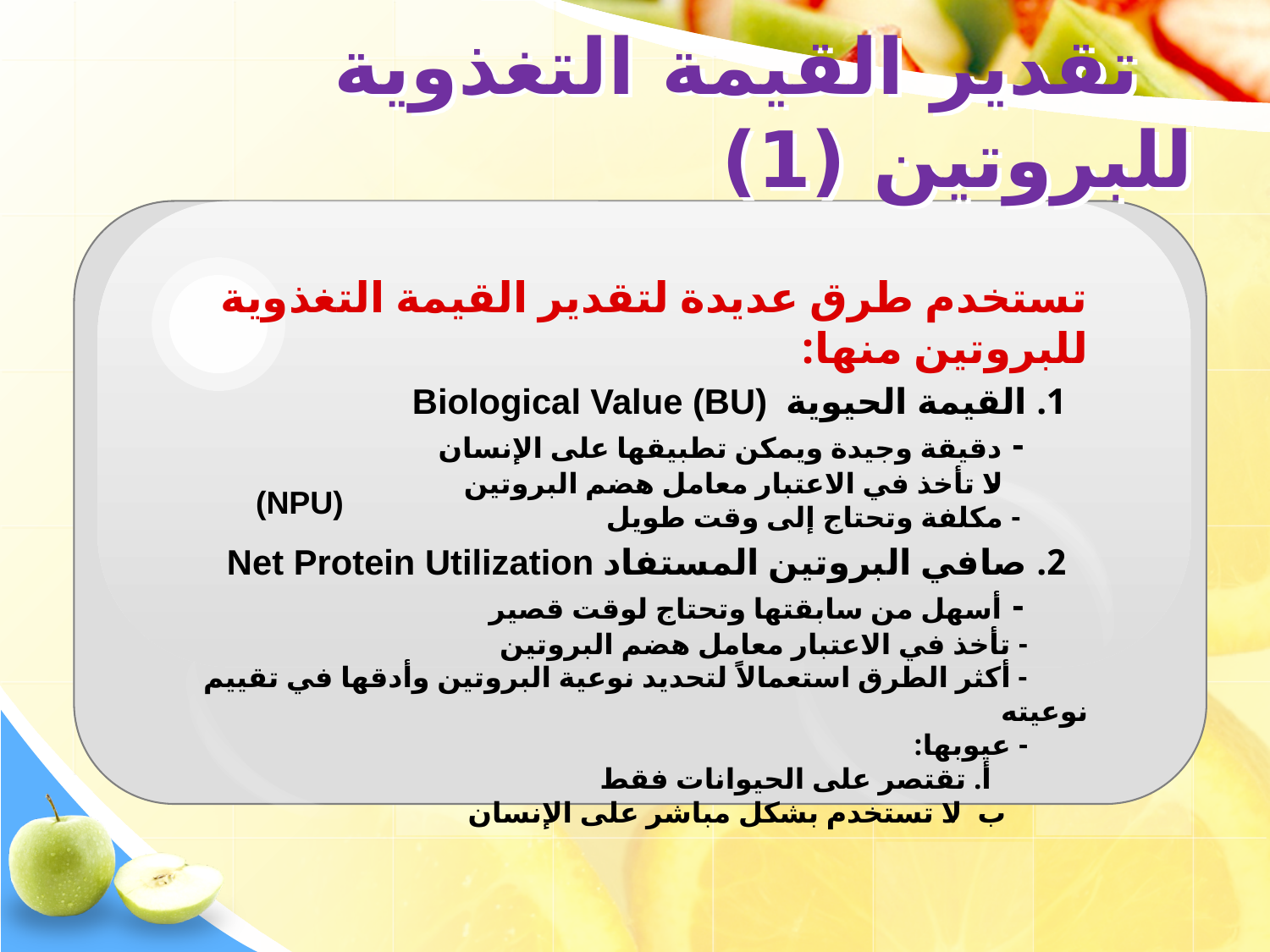

# تقدير القيمة التغذوية للبروتين (1)

تستخدم طرق عديدة لتقدير القيمة التغذوية للبروتين منها:
  1. القيمة الحيوية  Biological Value (BU)
       - دقيقة وجيدة ويمكن تطبيقها على الإنسان
         - لا تأخذ في الاعتبار معامل هضم البروتين
         - مكلفة وتحتاج إلى وقت طويل
  2. صافي البروتين المستفاد Net Protein Utilization
       - أسهل من سابقتها وتحتاج لوقت قصير
        - تأخذ في الاعتبار معامل هضم البروتين
        - أكثر الطرق استعمالاً لتحديد نوعية البروتين وأدقها في تقييم نوعيته
        - عيوبها:
             أ. تقتصر على الحيوانات فقط
           ب. لا تستخدم بشكل مباشر على الإنسان

(NPU)